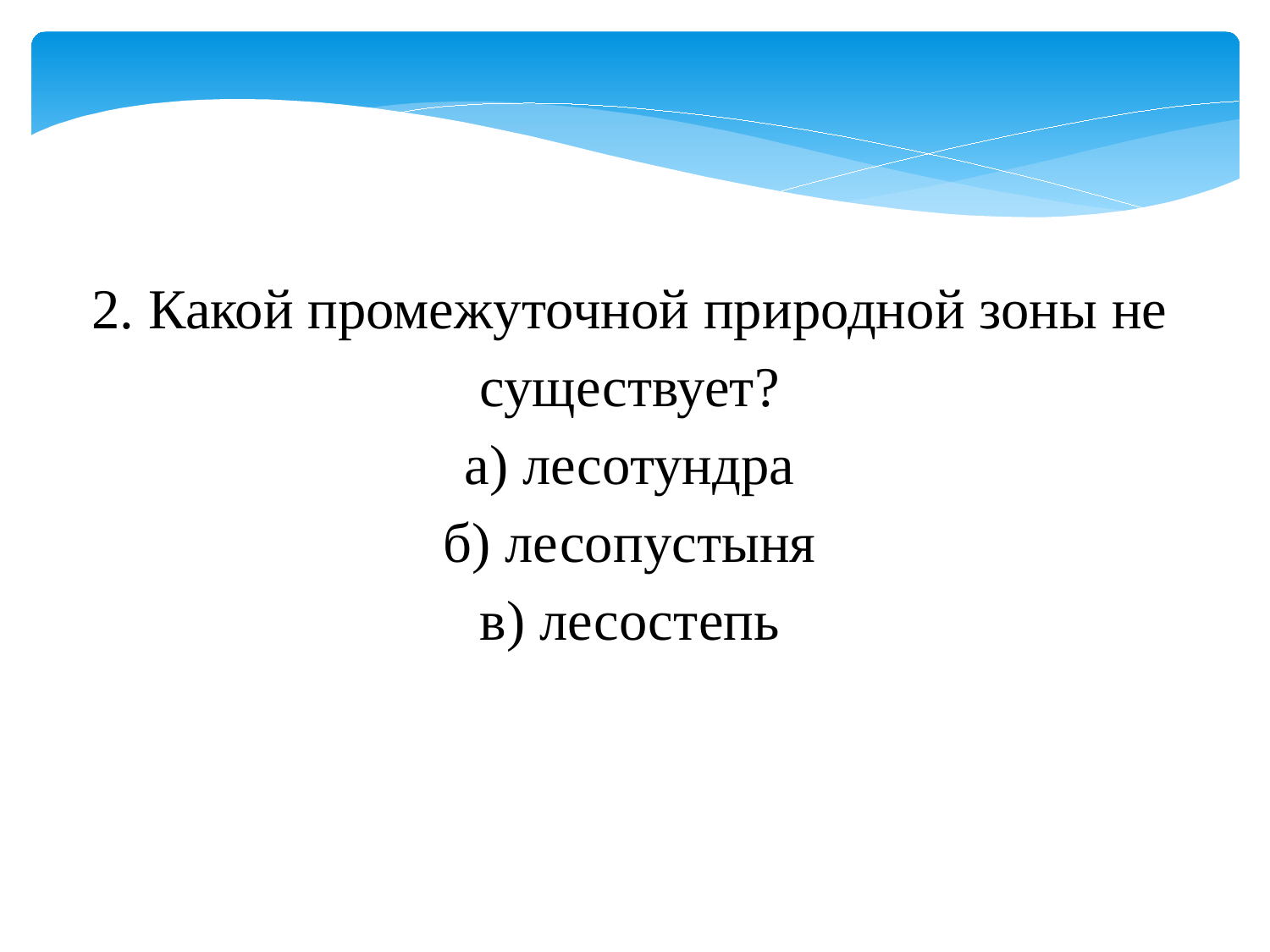

2. Какой промежуточной природной зоны не существует?
а) лесотундра
б) лесопустыня
в) лесостепь